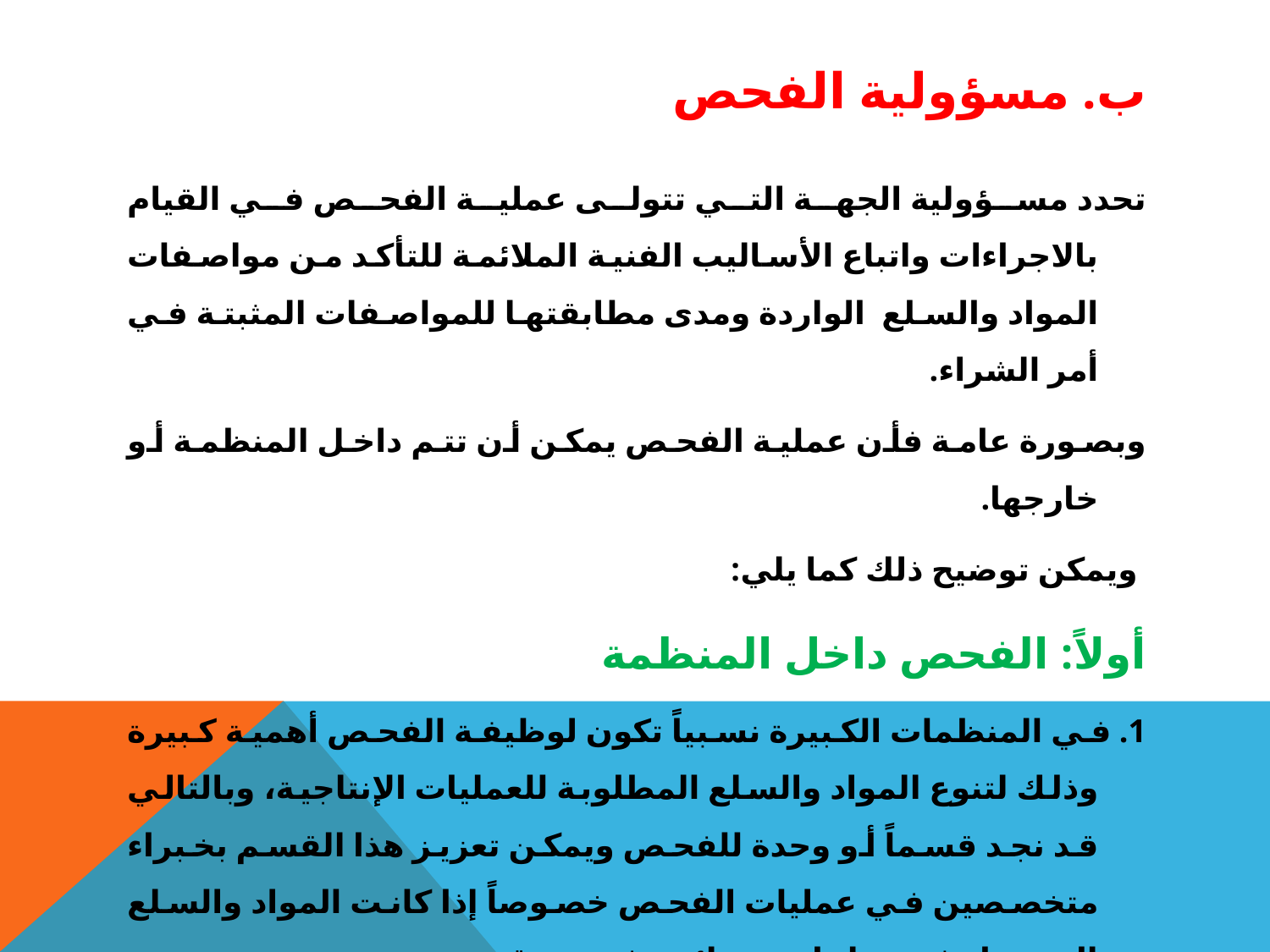

# ب. مسؤولية الفحص
تحدد مسؤولية الجهة التي تتولى عملية الفحص في القيام بالاجراءات واتباع الأساليب الفنية الملائمة للتأكد من مواصفات المواد والسلع  الواردة ومدى مطابقتها للمواصفات المثبتة في أمر الشراء.
وبصورة عامة فأن عملية الفحص يمكن أن تتم داخل المنظمة أو خارجها.
 ويمكن توضيح ذلك كما يلي:
أولاً: الفحص داخل المنظمة
1. في المنظمات الكبيرة نسبياً تكون لوظيفة الفحص أهمية كبيرة وذلك لتنوع المواد والسلع المطلوبة للعمليات الإنتاجية، وبالتالي قد نجد قسماً أو وحدة للفحص ويمكن تعزيز هذا القسم بخبراء متخصصين في عمليات الفحص خصوصاً إذا كانت المواد والسلع التي يراد فحصها ذات خصائص فنية معقدة.